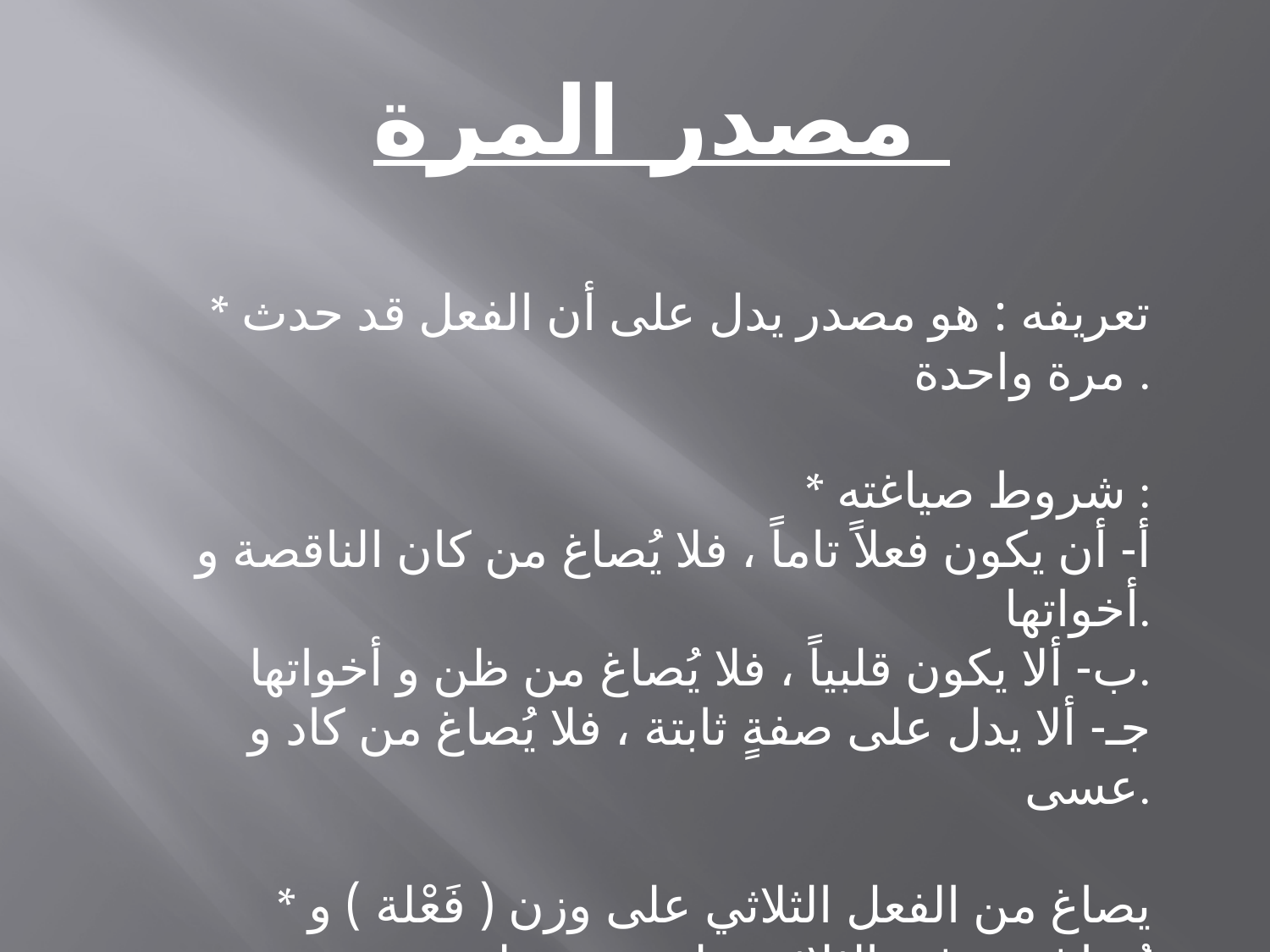

مصدر المرة
* تعريفه : هو مصدر يدل على أن الفعل قد حدث مرة واحدة .

* شروط صياغته :
أ- أن يكون فعلاً تاماً ، فلا يُصاغ من كان الناقصة و أخواتها.
ب- ألا يكون قلبياً ، فلا يُصاغ من ظن و أخواتها.
جـ- ألا يدل على صفةٍ ثابتة ، فلا يُصاغ من كاد و عسى.

* يصاغ من الفعل الثلاثي على وزن ( فَعْلة ) و يُصاغ من غير الثلاثي على وزن على صورة المصدر الأصلي مع زيادة تاء في آخره.